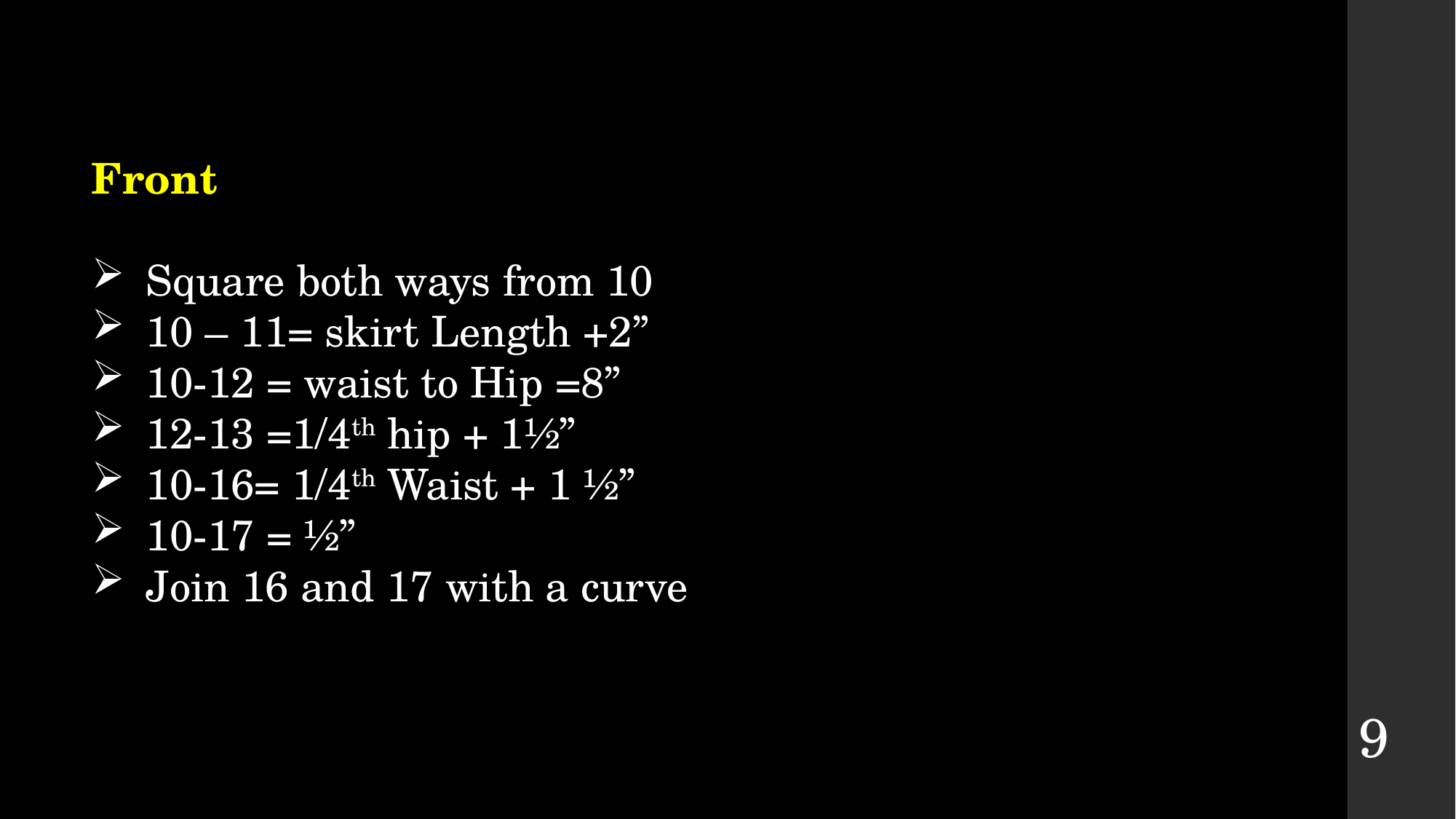

Front

Square both ways from 10
10 – 11= skirt Length +2”
10-12 = waist to Hip =8”
12-13 =1/4th hip + 1½”
10-16= 1/4th Waist + 1 ½”
10-17 = ½”
Join 16 and 17 with a curve
9